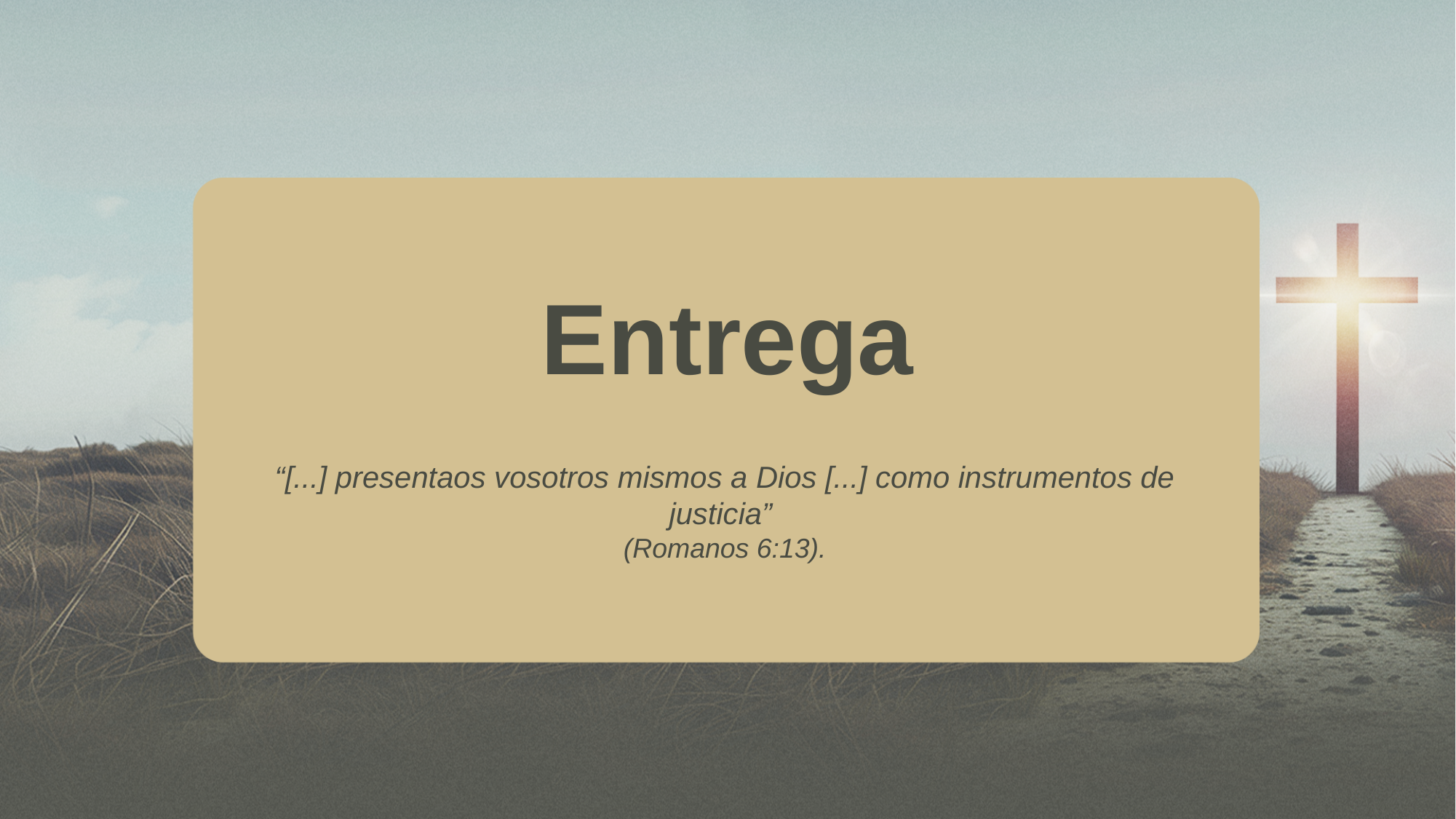

Entrega
“[...] presentaos vosotros mismos a Dios [...] como instrumentos de justicia”
(Romanos 6:13).